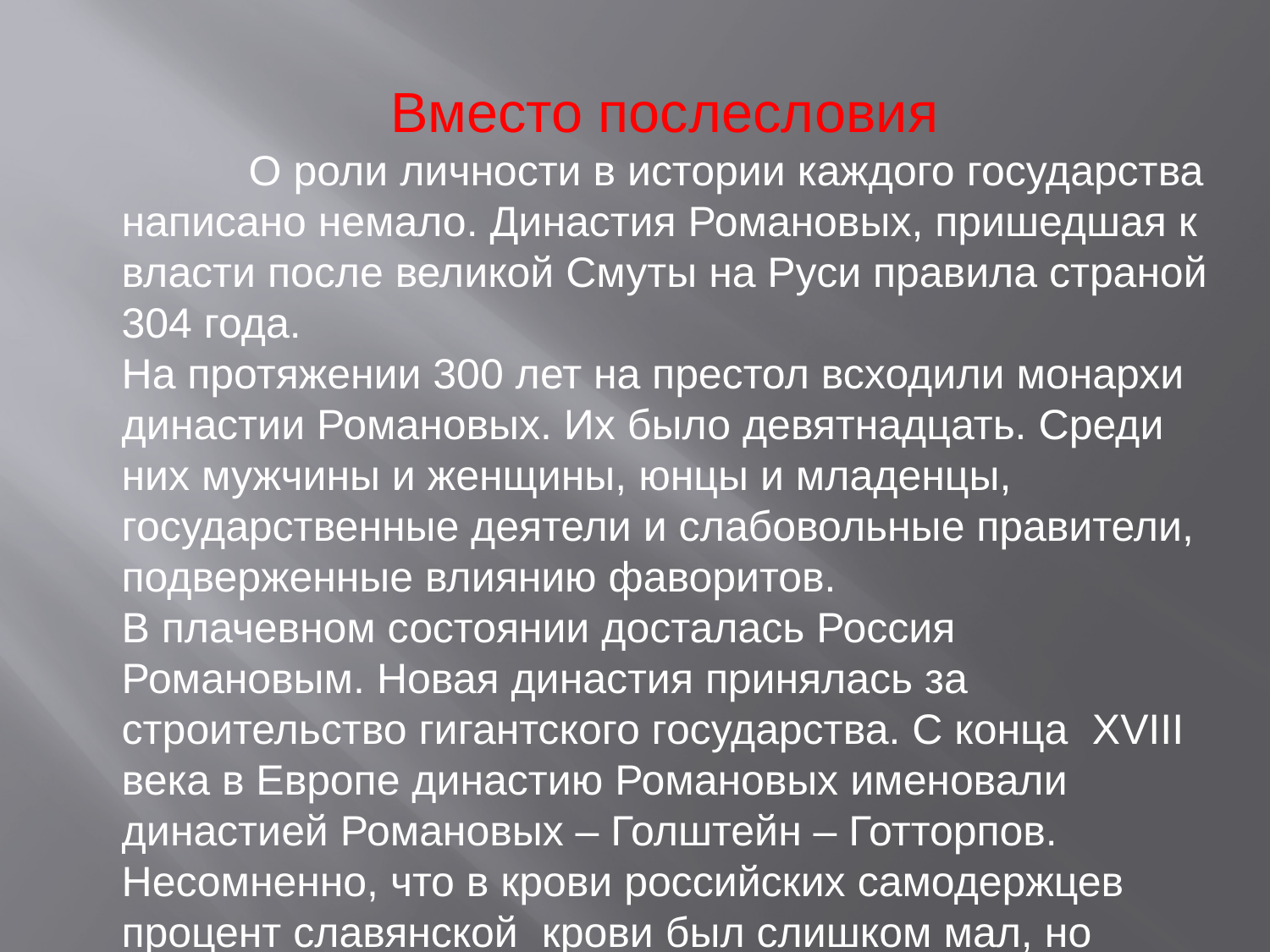

Вместо послесловия
	О роли личности в истории каждого государства написано немало. Династия Романовых, пришедшая к власти после великой Смуты на Руси правила страной 304 года.
На протяжении 300 лет на престол всходили монархи династии Романовых. Их было девятнадцать. Среди них мужчины и женщины, юнцы и младенцы, государственные деятели и слабовольные правители, подверженные влиянию фаворитов.
В плачевном состоянии досталась Россия Романовым. Новая династия принялась за строительство гигантского государства. С конца  XVIII века в Европе династию Романовых именовали династией Романовых – Голштейн – Готторпов. Несомненно, что в крови российских самодержцев процент славянской  крови был слишком мал, но русским по праву считается тот, кто владеет русским языком, кто знает историю страны и уважает великих предков.